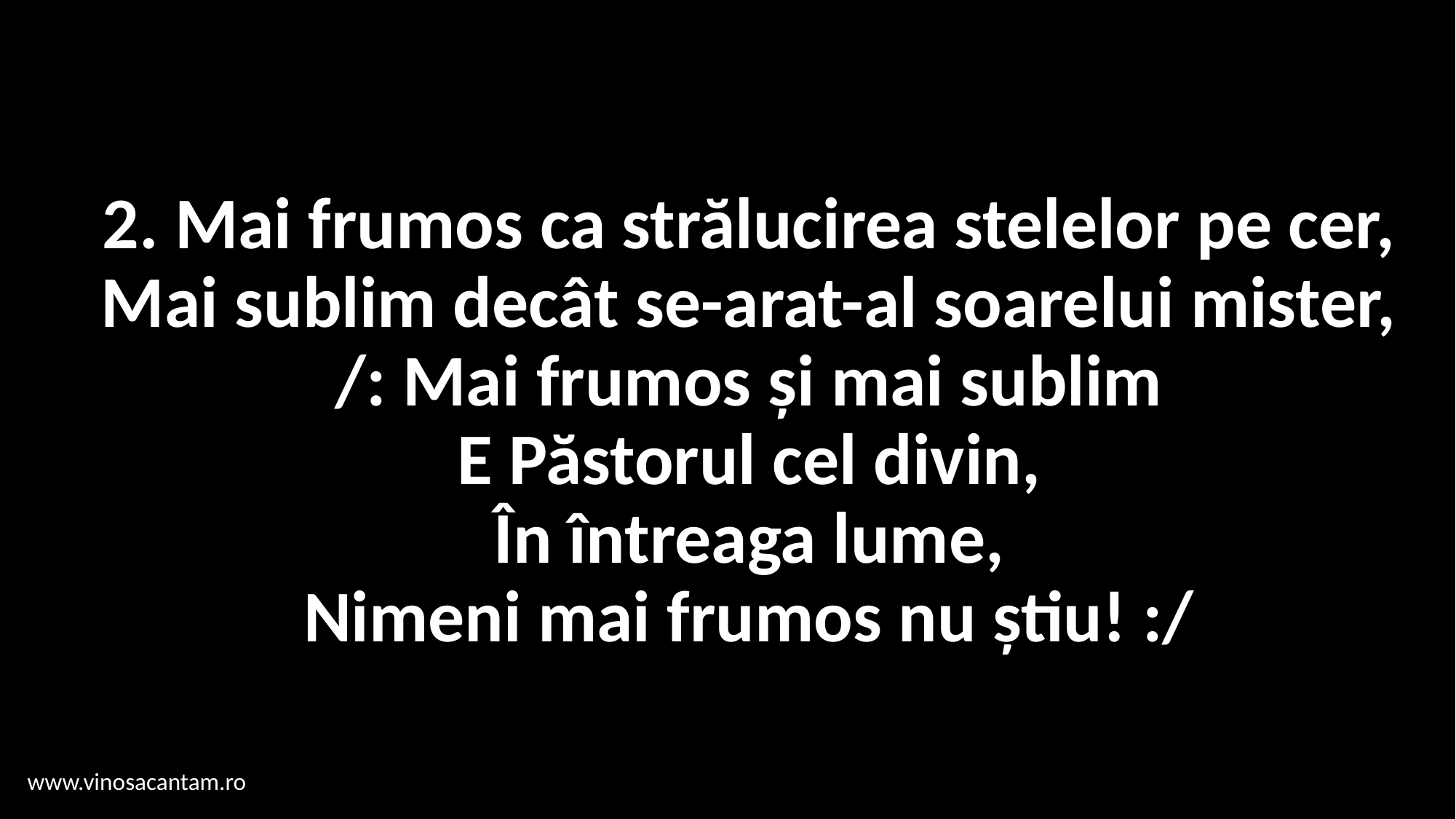

# 2. Mai frumos ca strălucirea stelelor pe cer, Mai sublim decât se-arat-al soarelui mister, /: Mai frumos și mai sublim E Păstorul cel divin, În întreaga lume, Nimeni mai frumos nu știu! :/
www.vinosacantam.ro